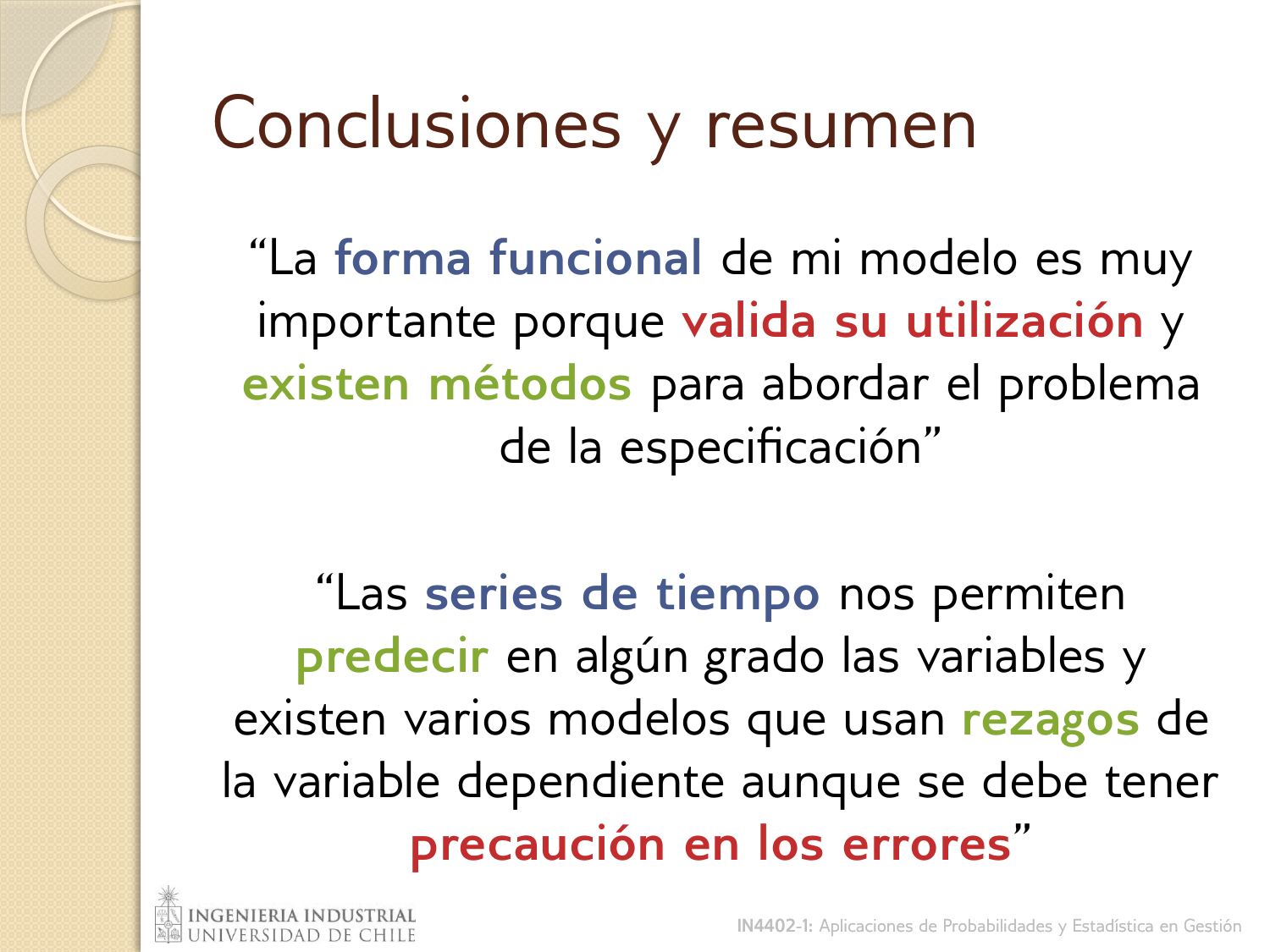

# Conclusiones y resumen
“La forma funcional de mi modelo es muy importante porque valida su utilización y existen métodos para abordar el problema de la especificación”

“Las series de tiempo nos permiten predecir en algún grado las variables y existen varios modelos que usan rezagos de la variable dependiente aunque se debe tener precaución en los errores”
IN4402-1: Aplicaciones de Probabilidades y Estadística en Gestión